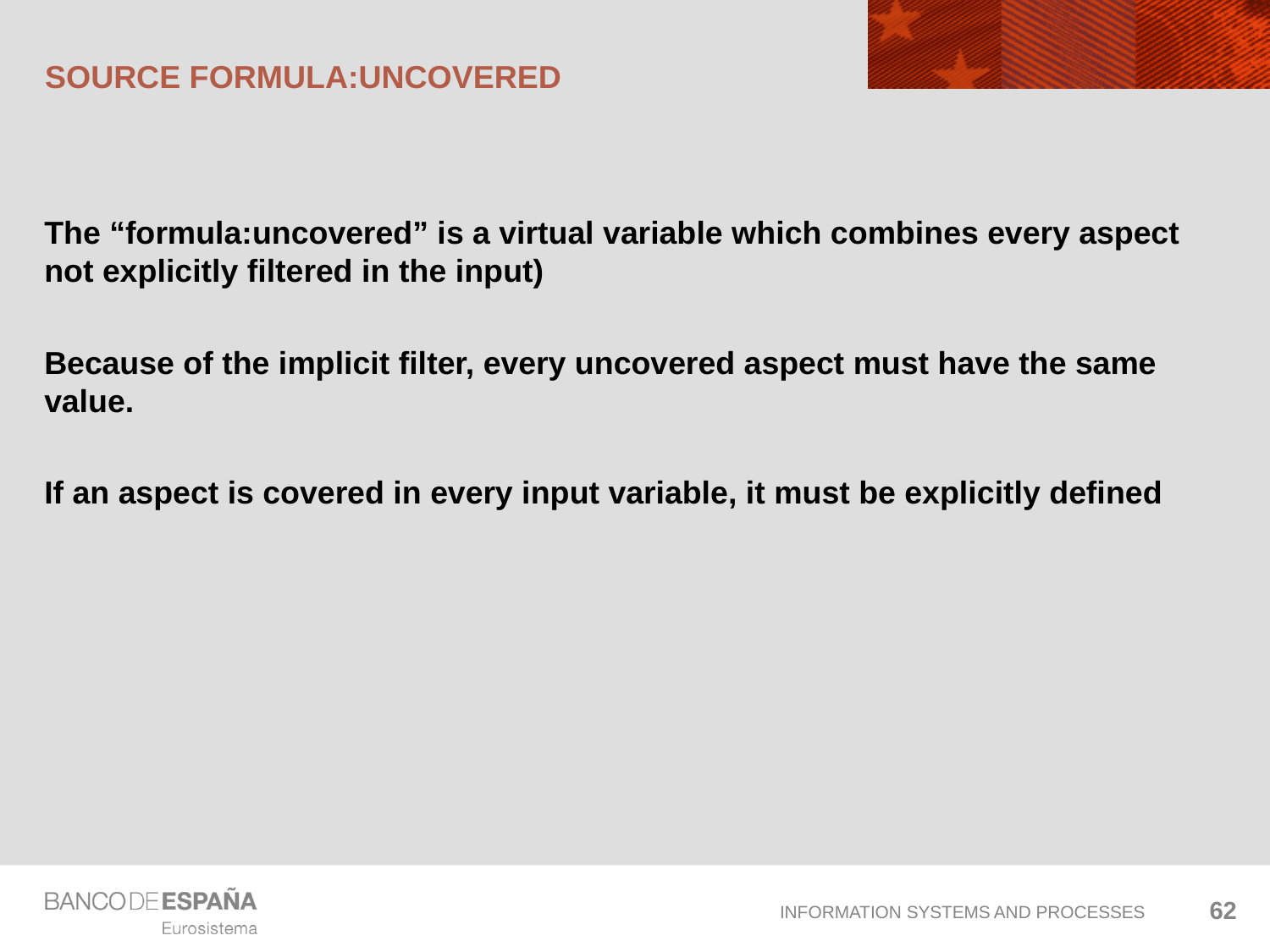

# Source formula:uncovered
The “formula:uncovered” is a virtual variable which combines every aspect not explicitly filtered in the input)

Because of the implicit filter, every uncovered aspect must have the same value.

If an aspect is covered in every input variable, it must be explicitly defined
62